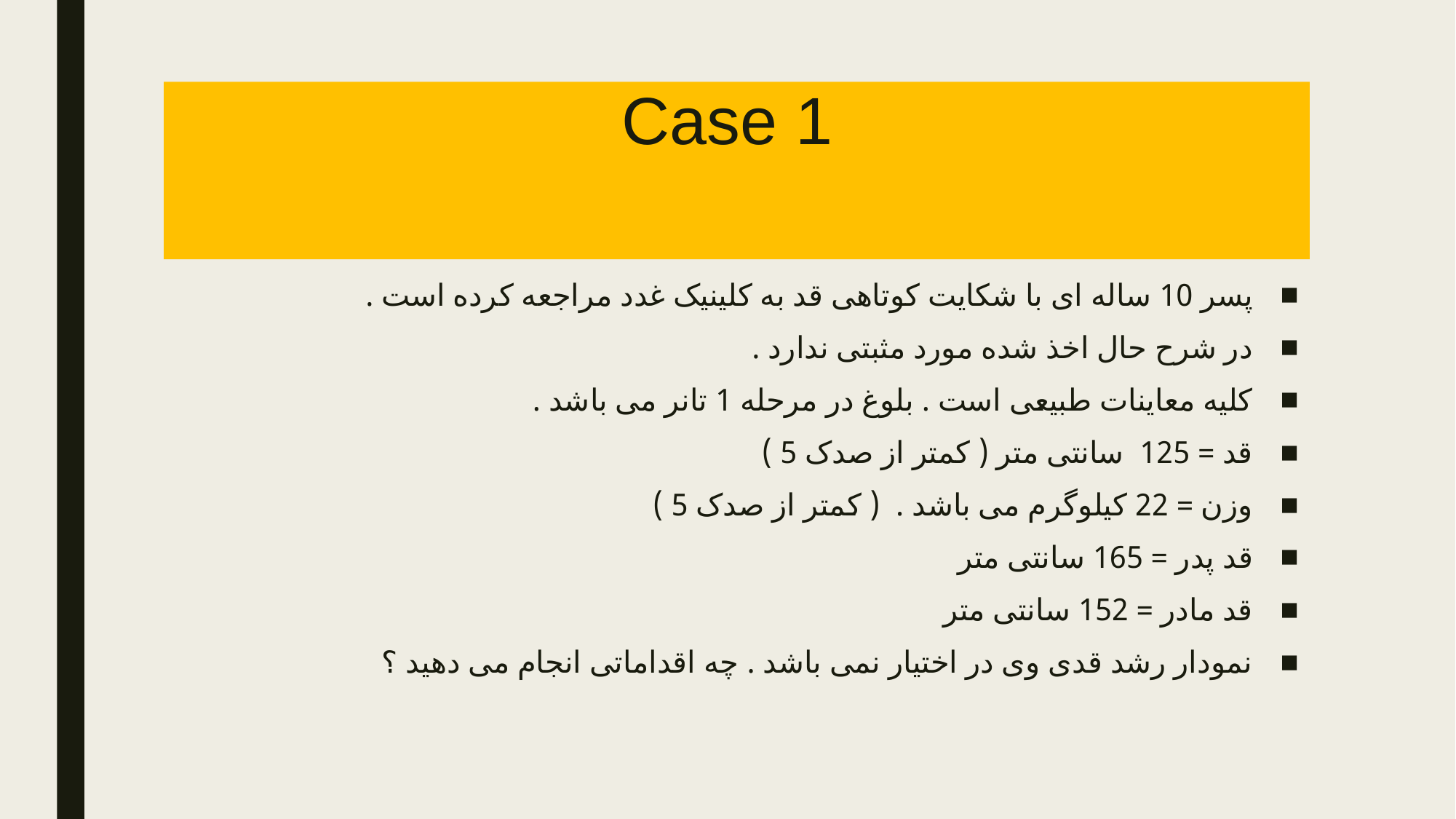

# Case 1
پسر 10 ساله ای با شکایت کوتاهی قد به کلینیک غدد مراجعه کرده است .
در شرح حال اخذ شده مورد مثبتی ندارد .
کلیه معاینات طبیعی است . بلوغ در مرحله 1 تانر می باشد .
قد = 125  سانتی متر ( کمتر از صدک 5 )
وزن = 22 کیلوگرم می باشد .  ( کمتر از صدک 5 )
قد پدر = 165 سانتی متر
قد مادر = 152 سانتی متر
نمودار رشد قدی وی در اختیار نمی باشد . چه اقداماتی انجام می دهید ؟